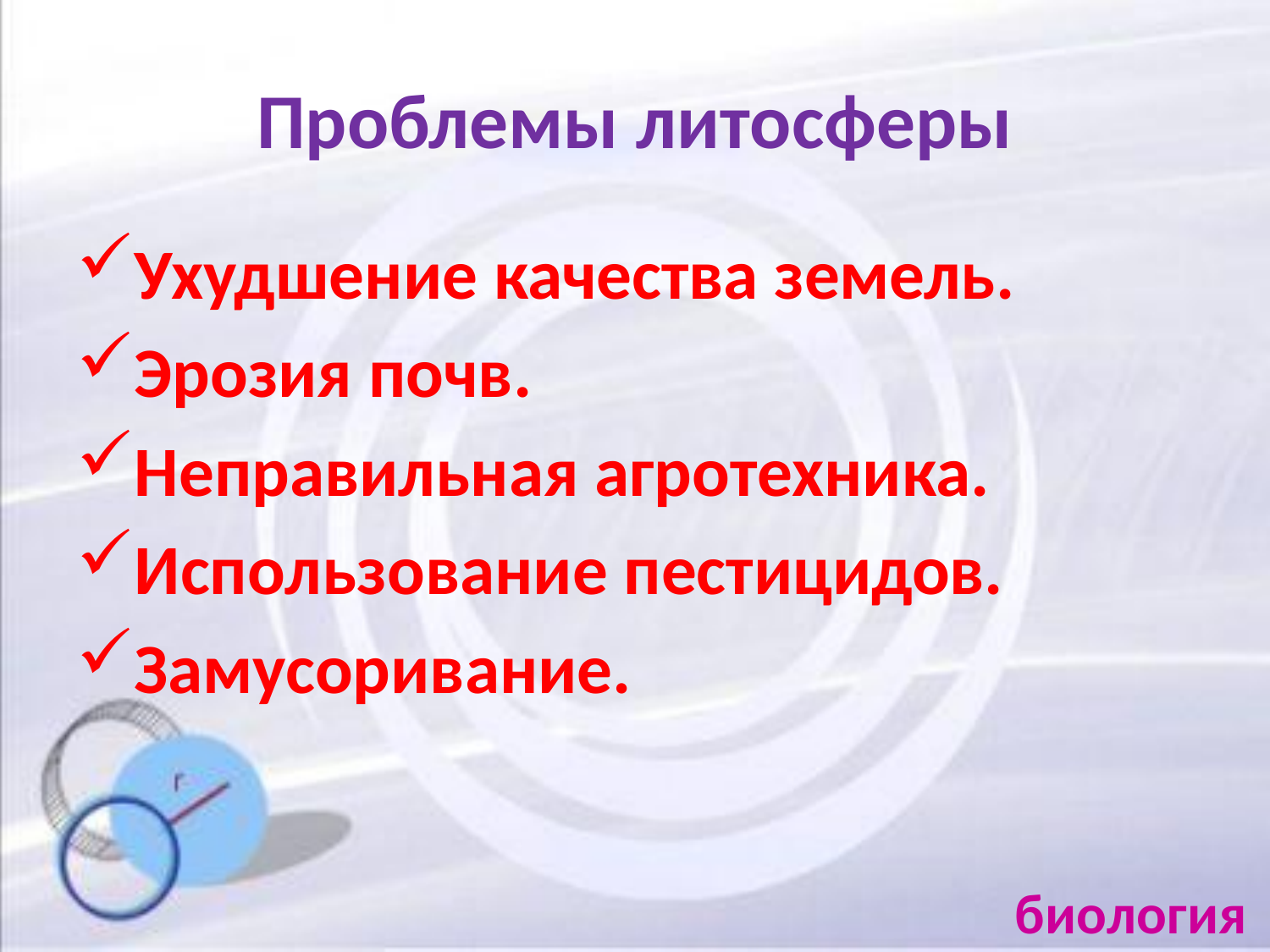

# Проблемы литосферы
Ухудшение качества земель.
Эрозия почв.
Неправильная агротехника.
Использование пестицидов.
Замусоривание.
биология